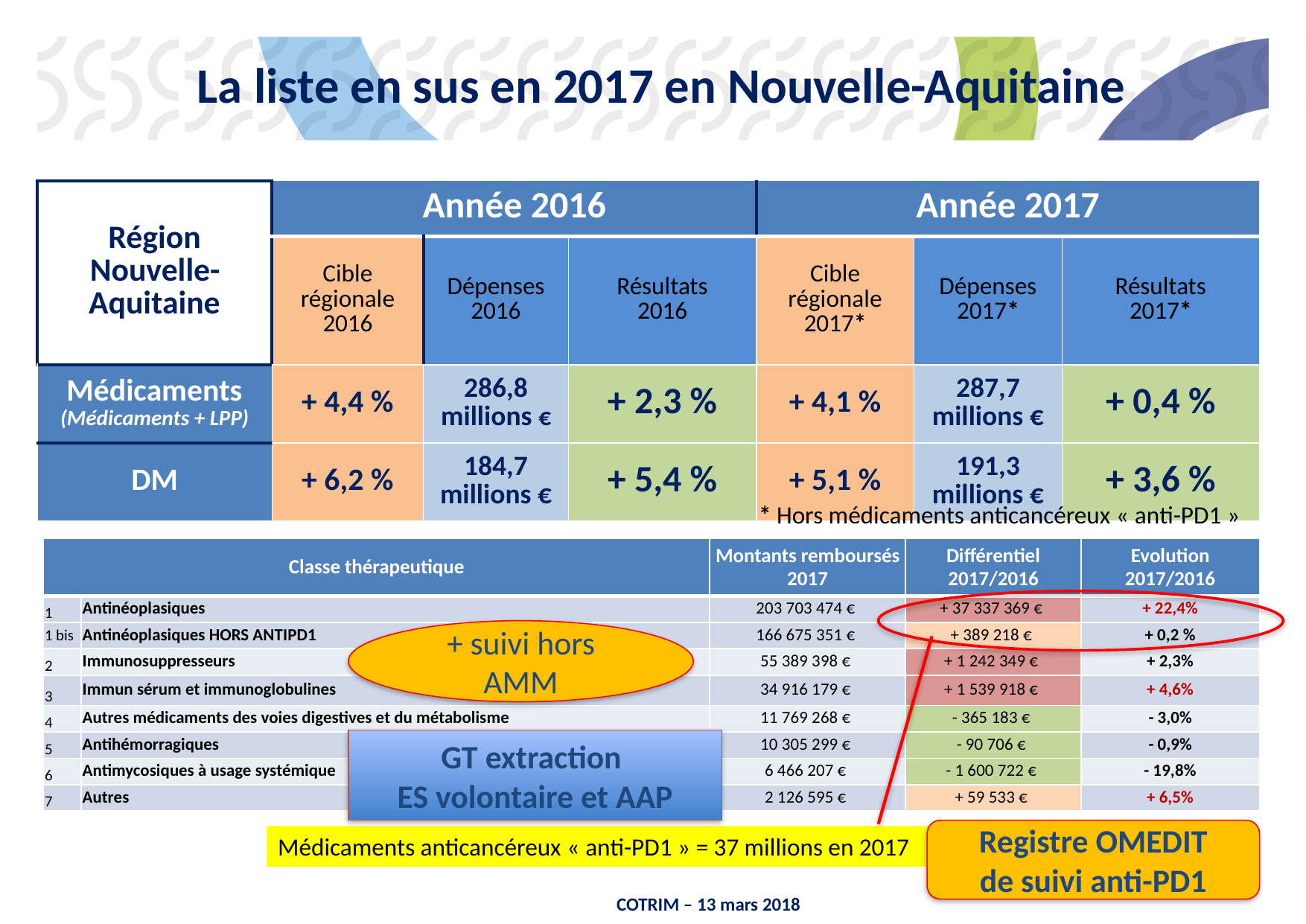

La liste en sus en 2017 en Nouvelle-Aquitaine
| Région Nouvelle-Aquitaine | Année 2016 |  |  | Année 2017 |  |  |
| --- | --- | --- | --- | --- | --- | --- |
|  | Cible régionale 2016 | Dépenses 2016 | Résultats 2016 | Cible régionale 2017\* | Dépenses 2017\* | Résultats 2017\* |
| Médicaments (Médicaments + LPP) | + 4,4 % | 286,8 millions € | + 2,3 % | + 4,1 % | 287,7 millions € | + 0,4 % |
| DM | + 6,2 % | 184,7 millions € | + 5,4 % | + 5,1 % | 191,3 millions € | + 3,6 % |
* Hors médicaments anticancéreux « anti-PD1 »
| Classe thérapeutique |  | Montants remboursés 2017 | Différentiel 2017/2016 | Evolution 2017/2016 |
| --- | --- | --- | --- | --- |
| 1 | Antinéoplasiques | 203 703 474 € | + 37 337 369 € | + 22,4% |
| 1 bis | Antinéoplasiques HORS ANTIPD1 | 166 675 351 € | + 389 218 € | + 0,2 % |
| 2 | Immunosuppresseurs | 55 389 398 € | + 1 242 349 € | + 2,3% |
| 3 | Immun sérum et immunoglobulines | 34 916 179 € | + 1 539 918 € | + 4,6% |
| 4 | Autres médicaments des voies digestives et du métabolisme | 11 769 268 € | - 365 183 € | - 3,0% |
| 5 | Antihémorragiques | 10 305 299 € | - 90 706 € | - 0,9% |
| 6 | Antimycosiques à usage systémique | 6 466 207 € | - 1 600 722 € | - 19,8% |
| 7 | Autres | 2 126 595 € | + 59 533 € | + 6,5% |

+ suivi hors AMM
GT extraction
ES volontaire et AAP
Registre OMEDIT
de suivi anti-PD1
Médicaments anticancéreux « anti-PD1 » = 37 millions en 2017